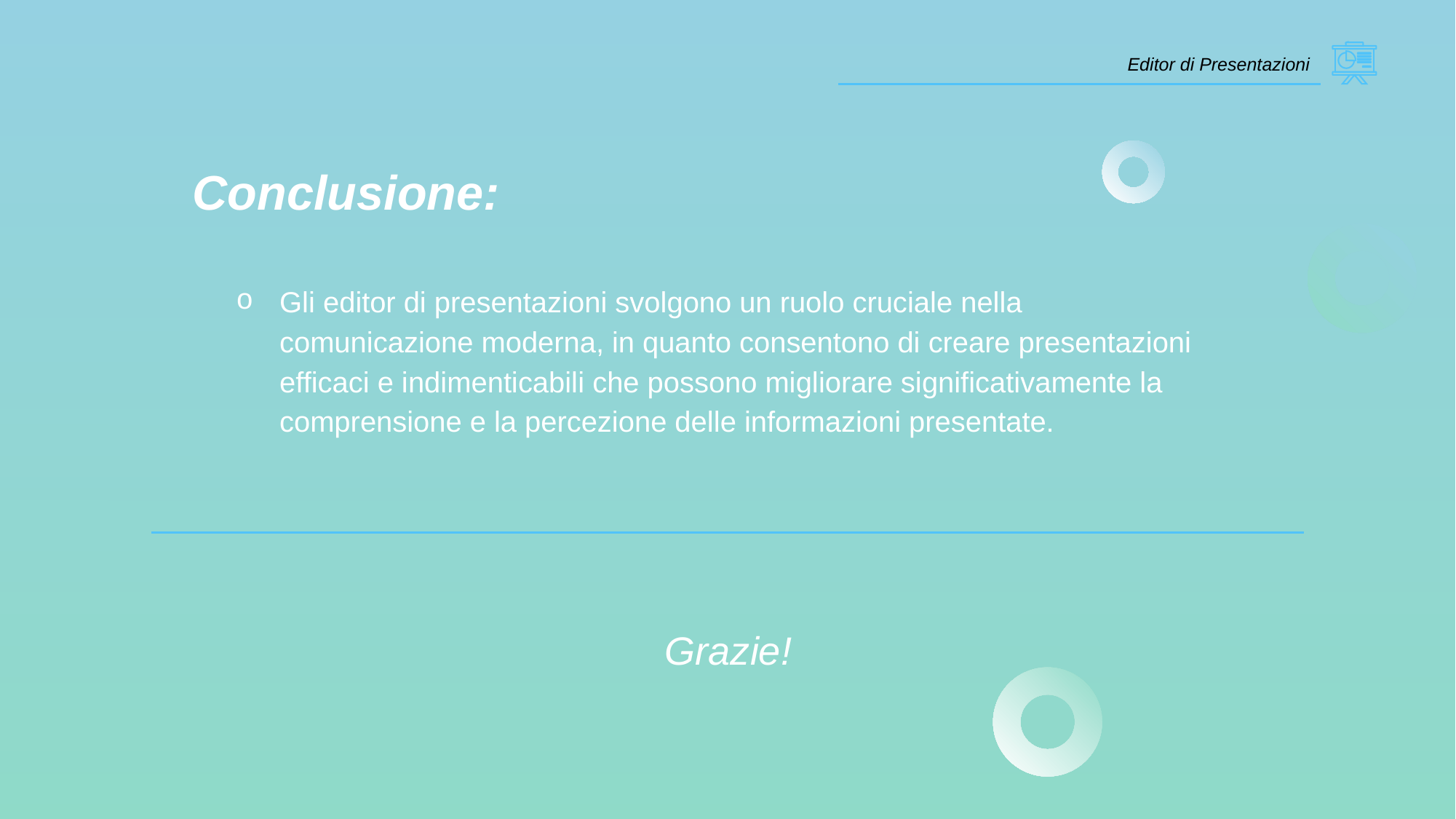

# Conclusione:

Gli editor di presentazioni svolgono un ruolo cruciale nella comunicazione moderna, in quanto consentono di creare presentazioni efficaci e indimenticabili che possono migliorare significativamente la comprensione e la percezione delle informazioni presentate.
Grazie!

7